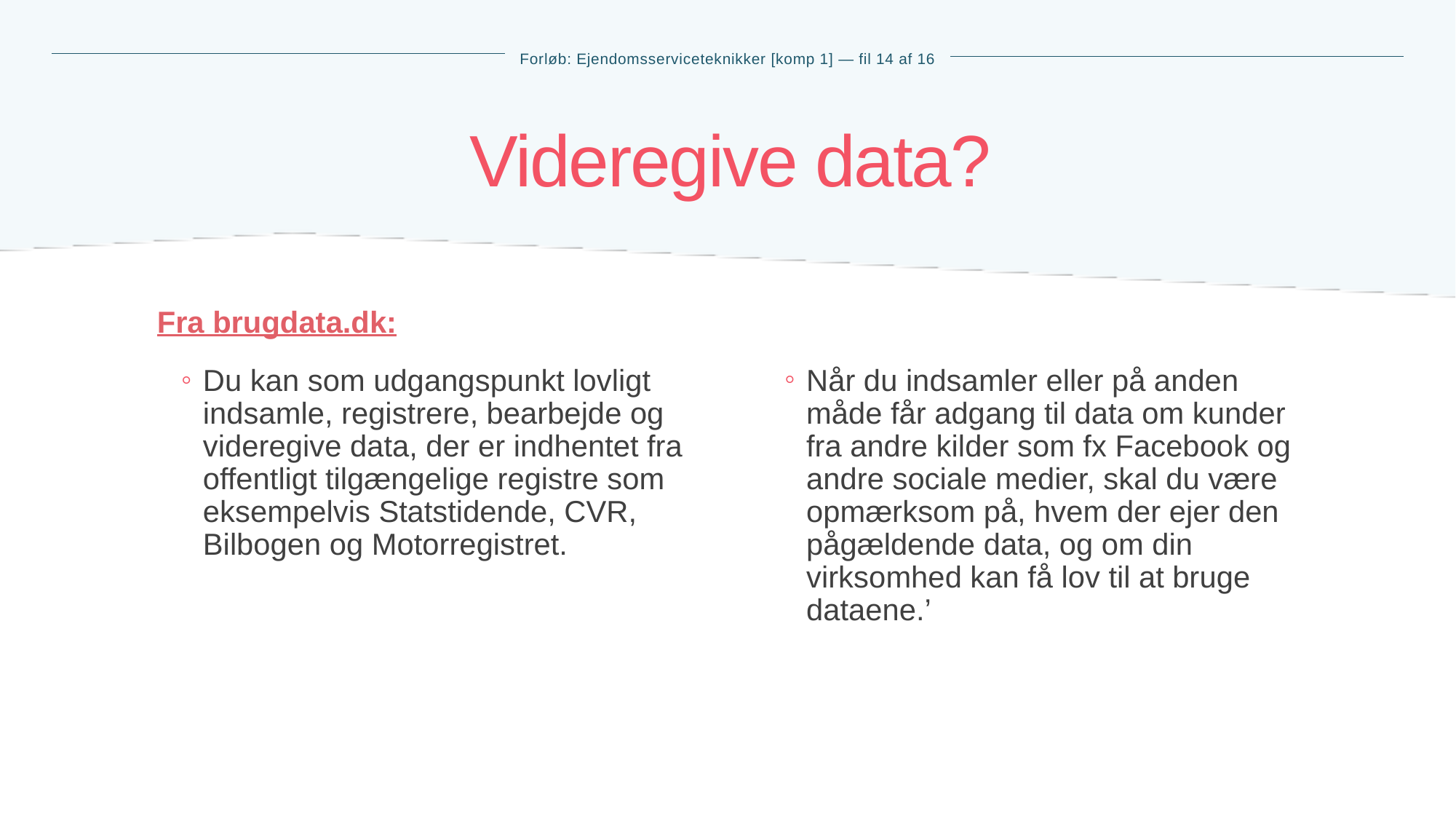

Videregive data?
Fra brugdata.dk:
Du kan som udgangspunkt lovligt indsamle, registrere, bearbejde og videregive data, der er indhentet fra offentligt tilgængelige registre som eksempelvis Statstidende, CVR, Bilbogen og Motorregistret.
Når du indsamler eller på anden måde får adgang til data om kunder fra andre kilder som fx Facebook og andre sociale medier, skal du være opmærksom på, hvem der ejer den pågældende data, og om din virksomhed kan få lov til at bruge dataene.’